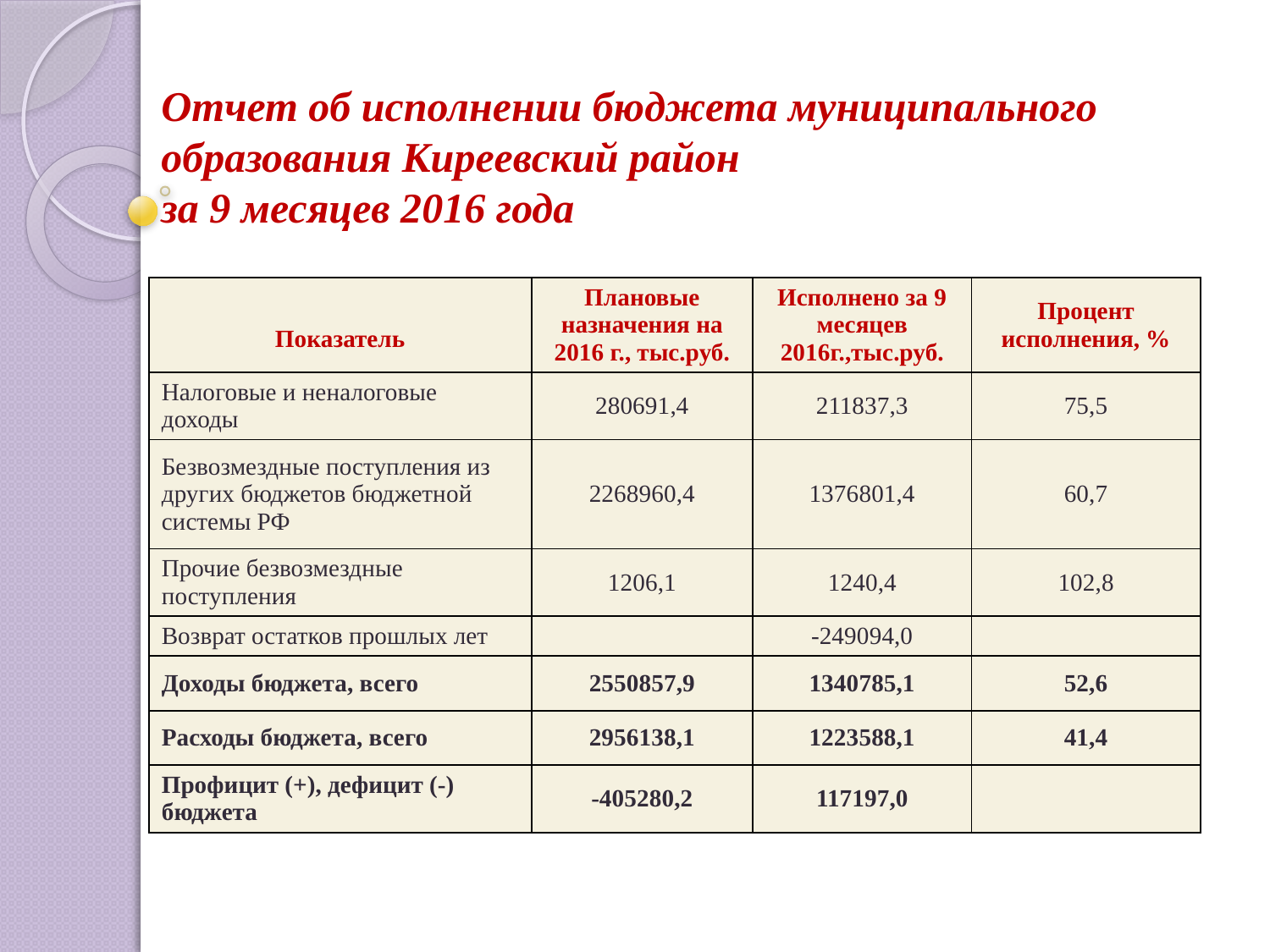

# Отчет об исполнении бюджета муниципального образования Киреевский район за 9 месяцев 2016 года
| Показатель | Плановые назначения на 2016 г., тыс.руб. | Исполнено за 9 месяцев 2016г.,тыс.руб. | Процент исполнения, % |
| --- | --- | --- | --- |
| Налоговые и неналоговые доходы | 280691,4 | 211837,3 | 75,5 |
| Безвозмездные поступления из других бюджетов бюджетной системы РФ | 2268960,4 | 1376801,4 | 60,7 |
| Прочие безвозмездные поступления | 1206,1 | 1240,4 | 102,8 |
| Возврат остатков прошлых лет |  | -249094,0 |  |
| Доходы бюджета, всего | 2550857,9 | 1340785,1 | 52,6 |
| Расходы бюджета, всего | 2956138,1 | 1223588,1 | 41,4 |
| Профицит (+), дефицит (-) бюджета | -405280,2 | 117197,0 |  |